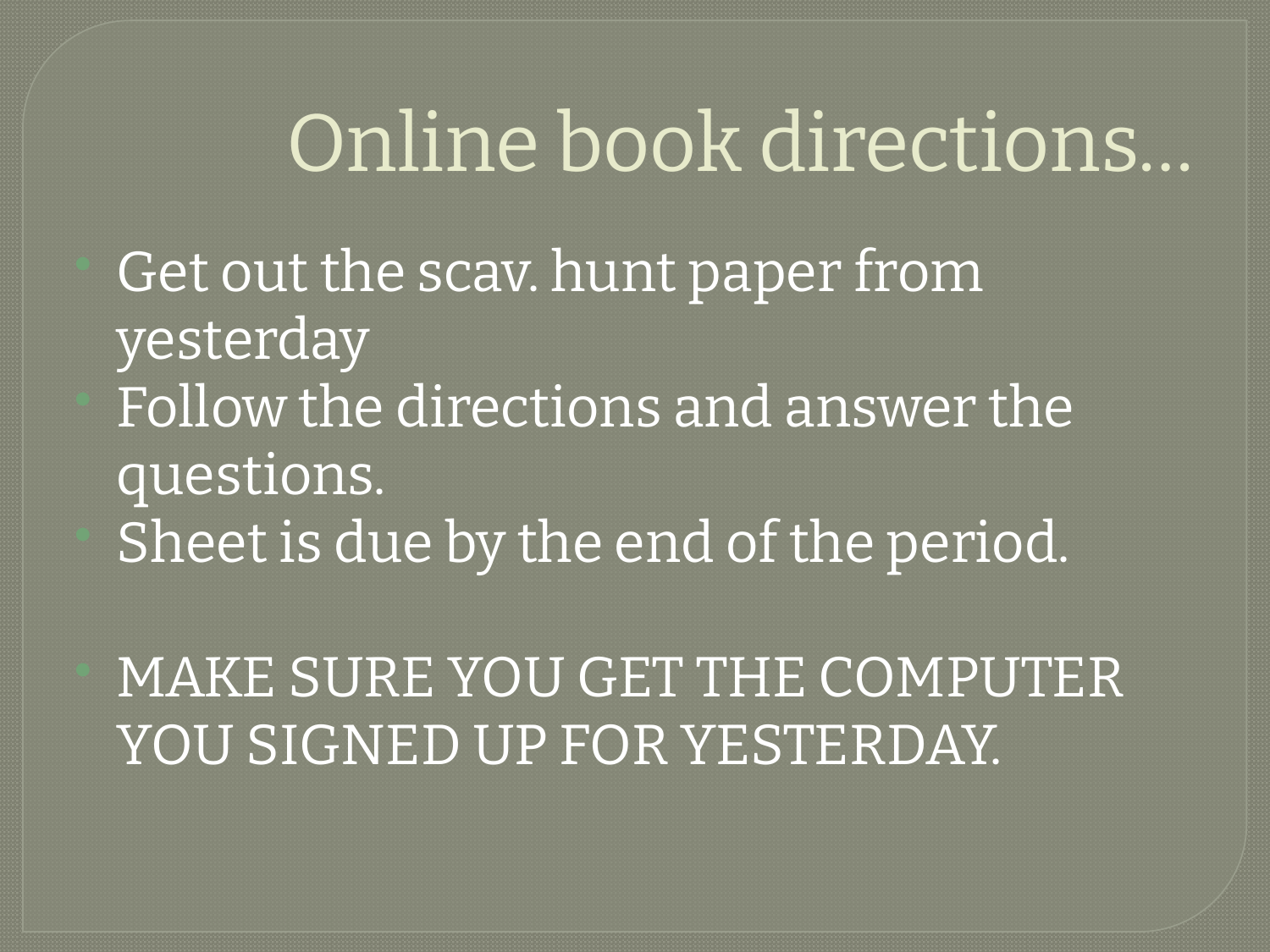

# Online book directions…
Get out the scav. hunt paper from yesterday
Follow the directions and answer the questions.
Sheet is due by the end of the period.

MAKE SURE YOU GET THE COMPUTER YOU SIGNED UP FOR YESTERDAY.